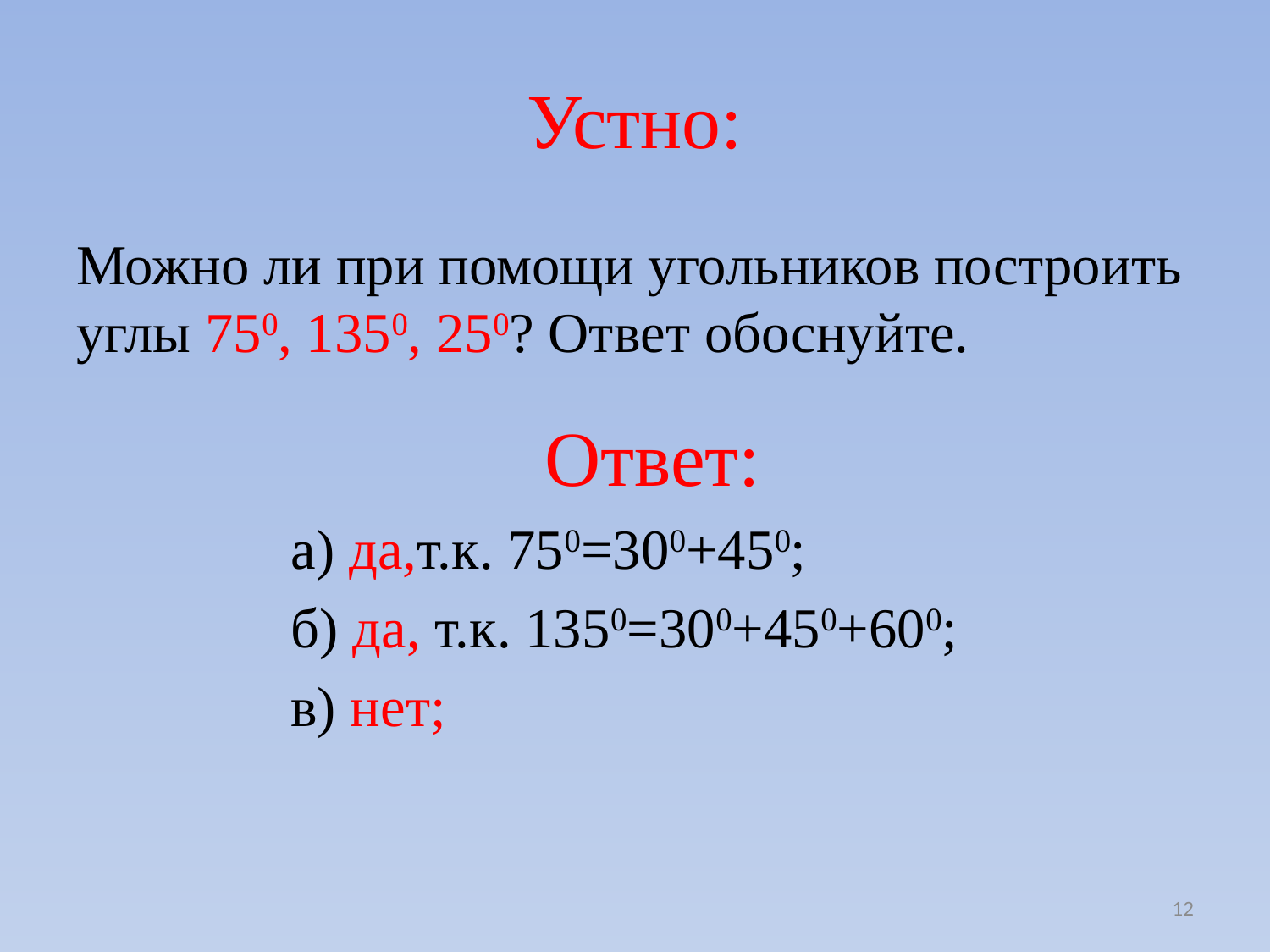

# Устно:
Можно ли при помощи угольников построить углы 750, 1350, 250? Ответ обоснуйте.
Ответ:
а) да,т.к. 750=300+450;
б) да, т.к. 1350=300+450+600;
в) нет;
12